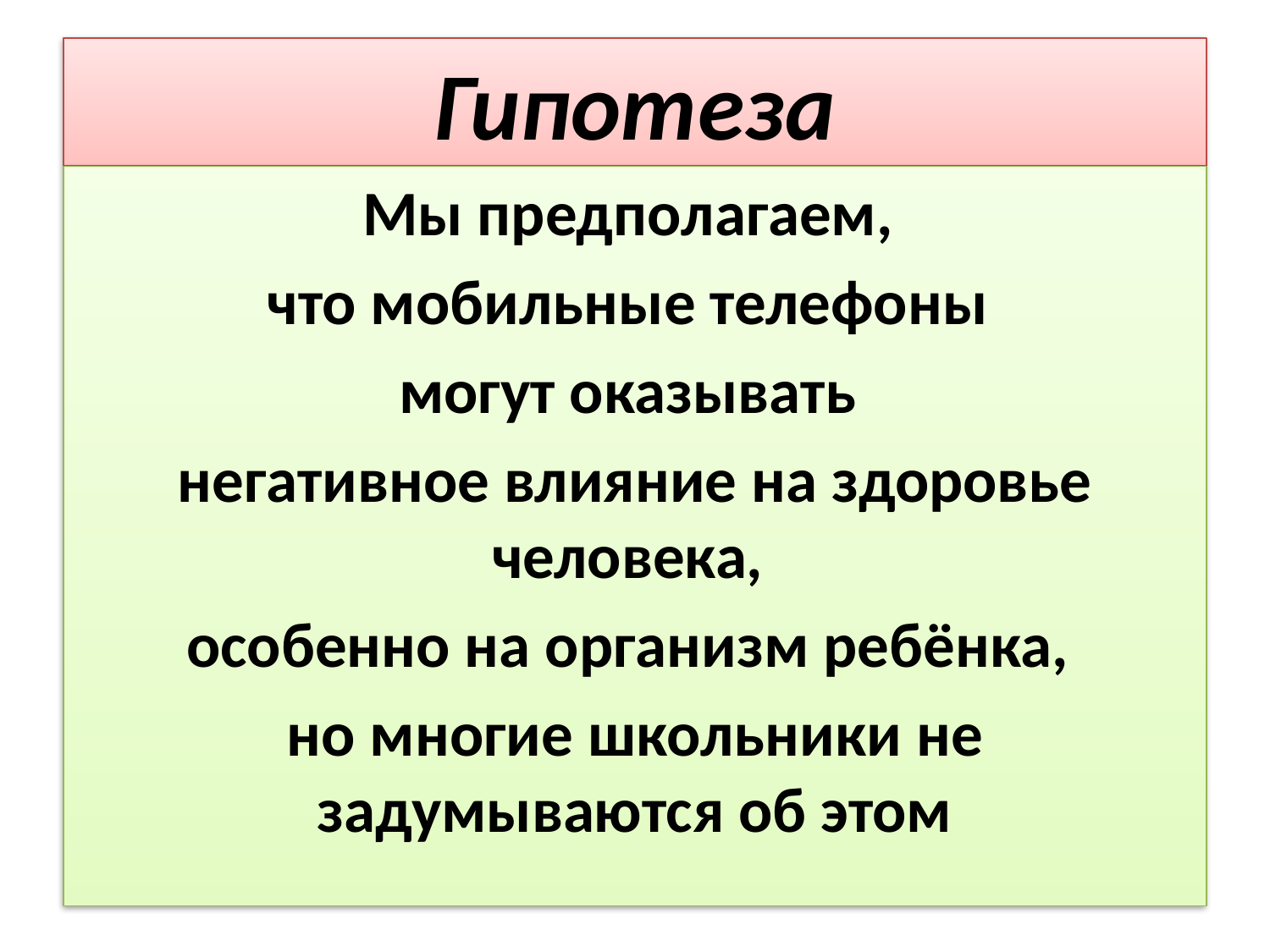

# Гипотеза
Мы предполагаем,
что мобильные телефоны
могут оказывать
негативное влияние на здоровье человека,
особенно на организм ребёнка,
но многие школьники не задумываются об этом